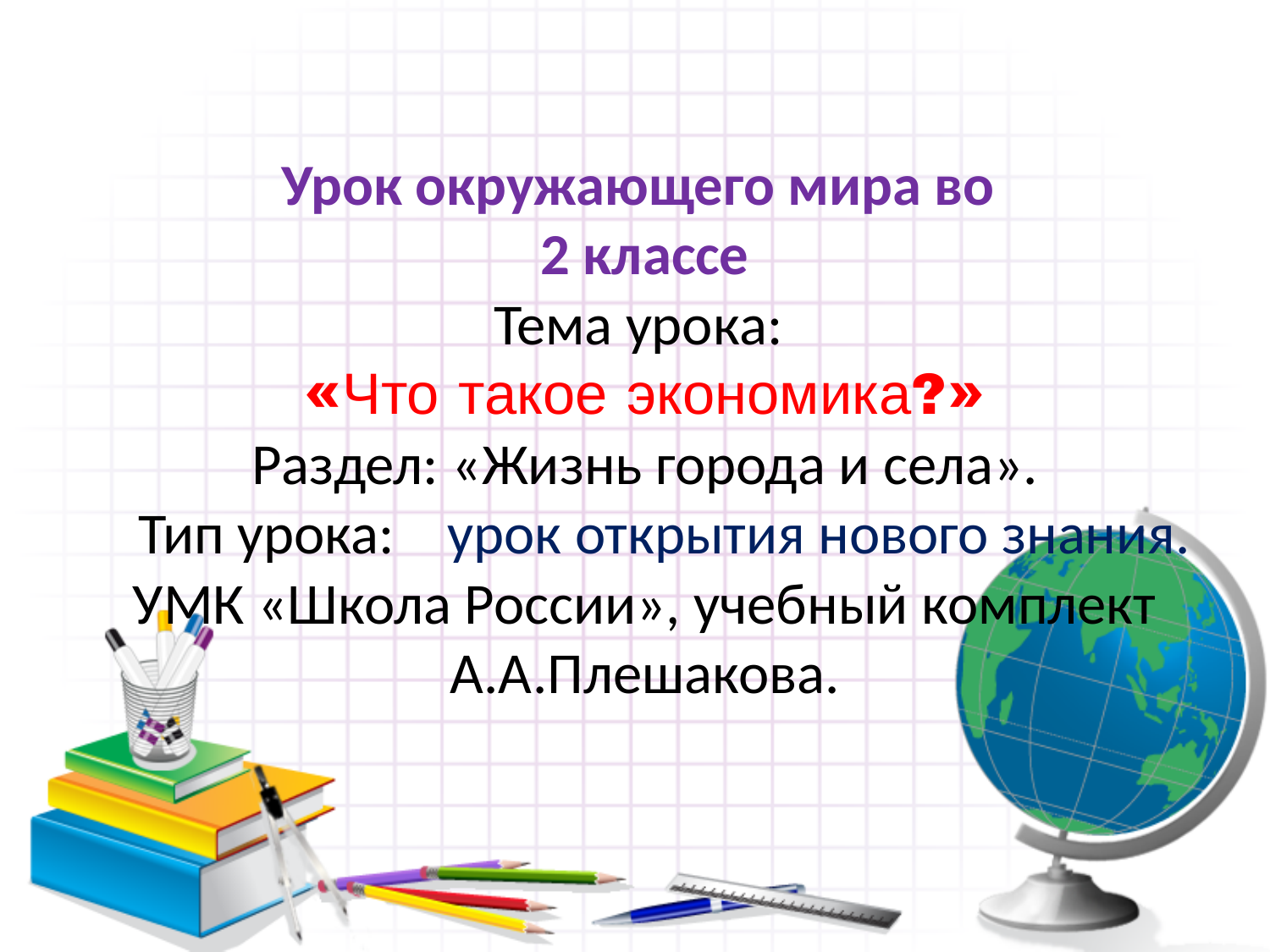

# Урок окружающего мира во 2 классе Тема урока: «Что такое экономика?» Раздел: «Жизнь города и села». Тип урока:    урок открытия нового знания. УМК «Школа России», учебный комплект А.А.Плешакова.